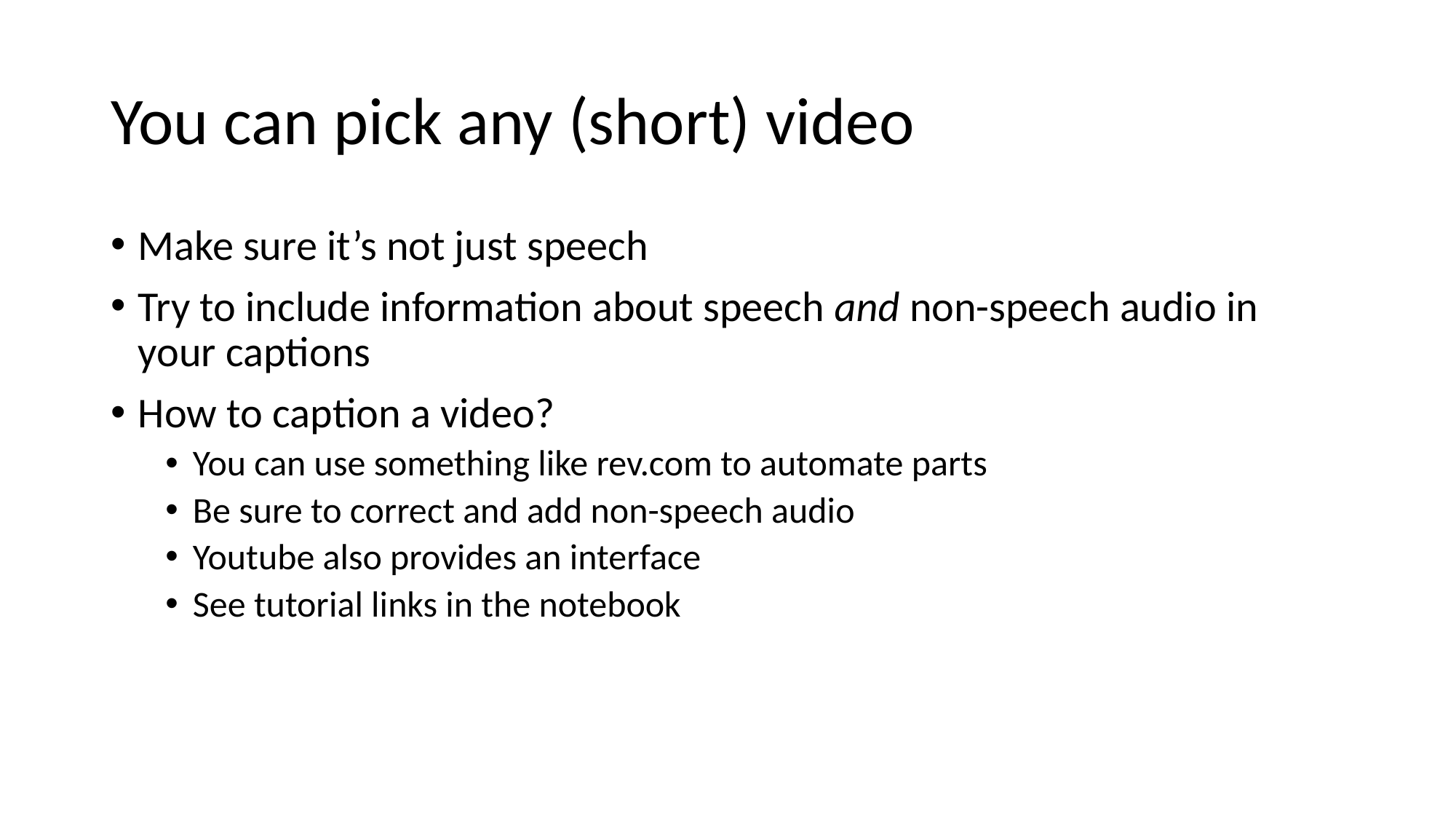

# You can pick any (short) video
Make sure it’s not just speech
Try to include information about speech and non-speech audio in your captions
How to caption a video?
You can use something like rev.com to automate parts
Be sure to correct and add non-speech audio
Youtube also provides an interface
See tutorial links in the notebook